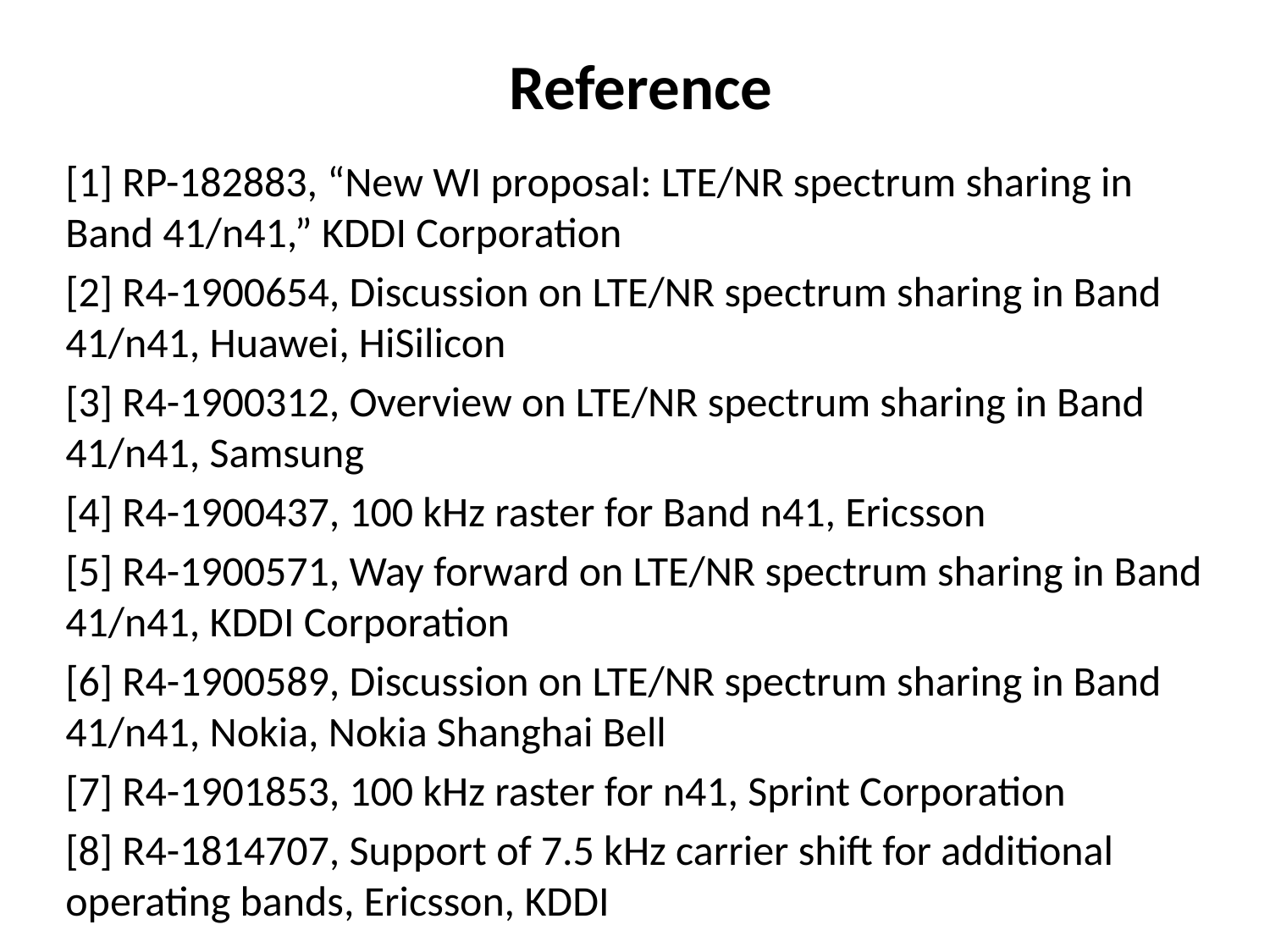

# Reference
[1] RP-182883, “New WI proposal: LTE/NR spectrum sharing in Band 41/n41,” KDDI Corporation
[2] R4-1900654, Discussion on LTE/NR spectrum sharing in Band 41/n41, Huawei, HiSilicon
[3] R4-1900312, Overview on LTE/NR spectrum sharing in Band 41/n41, Samsung
[4] R4-1900437, 100 kHz raster for Band n41, Ericsson
[5] R4-1900571, Way forward on LTE/NR spectrum sharing in Band 41/n41, KDDI Corporation
[6] R4-1900589, Discussion on LTE/NR spectrum sharing in Band 41/n41, Nokia, Nokia Shanghai Bell
[7] R4-1901853, 100 kHz raster for n41, Sprint Corporation
[8] R4-1814707, Support of 7.5 kHz carrier shift for additional operating bands, Ericsson, KDDI